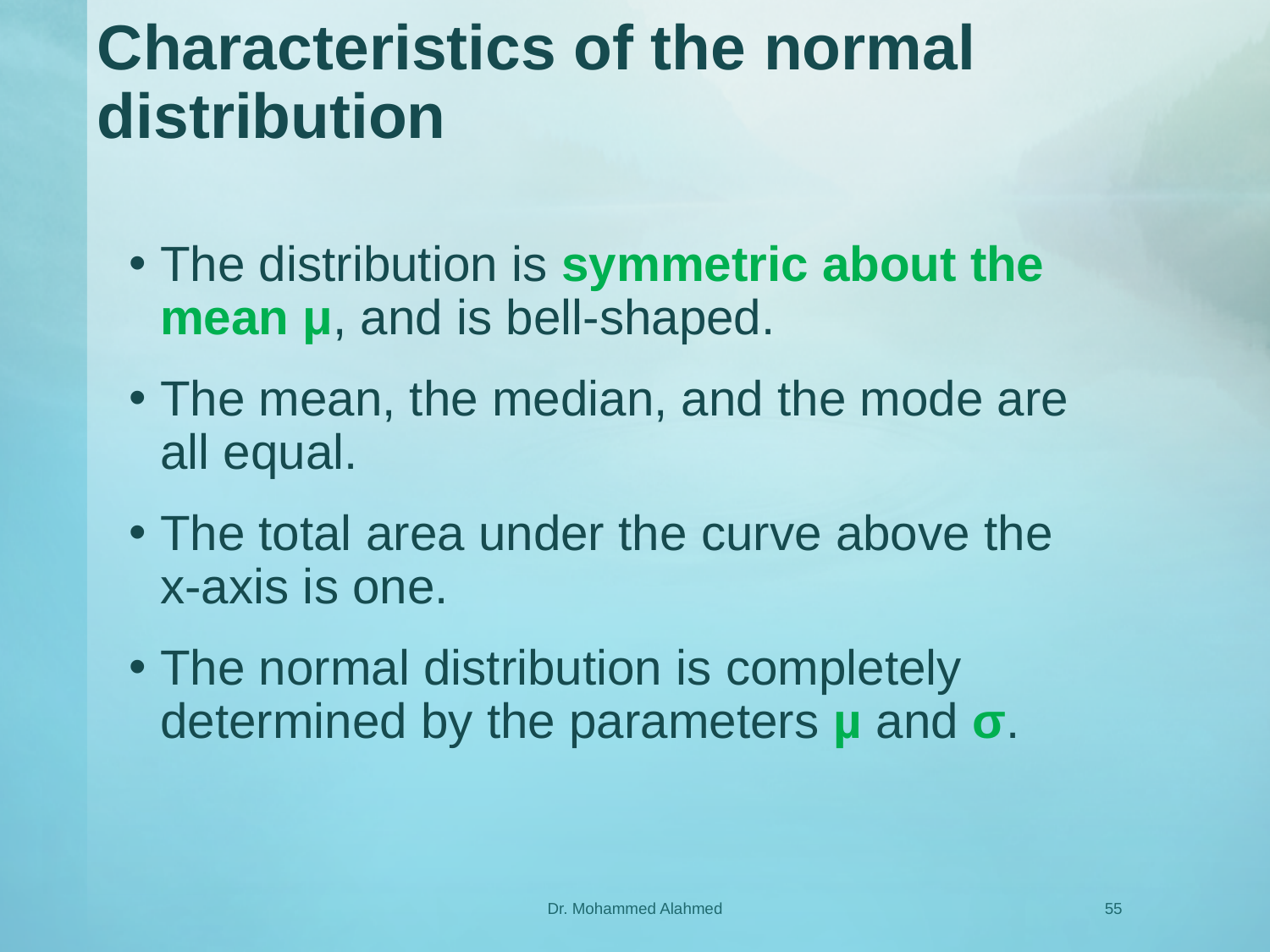

# Characteristics of the normal distribution
The distribution is symmetric about the mean μ, and is bell-shaped.
The mean, the median, and the mode are all equal.
The total area under the curve above the x-axis is one.
The normal distribution is completely determined by the parameters µ and σ.

Dr. Mohammed Alahmed
55